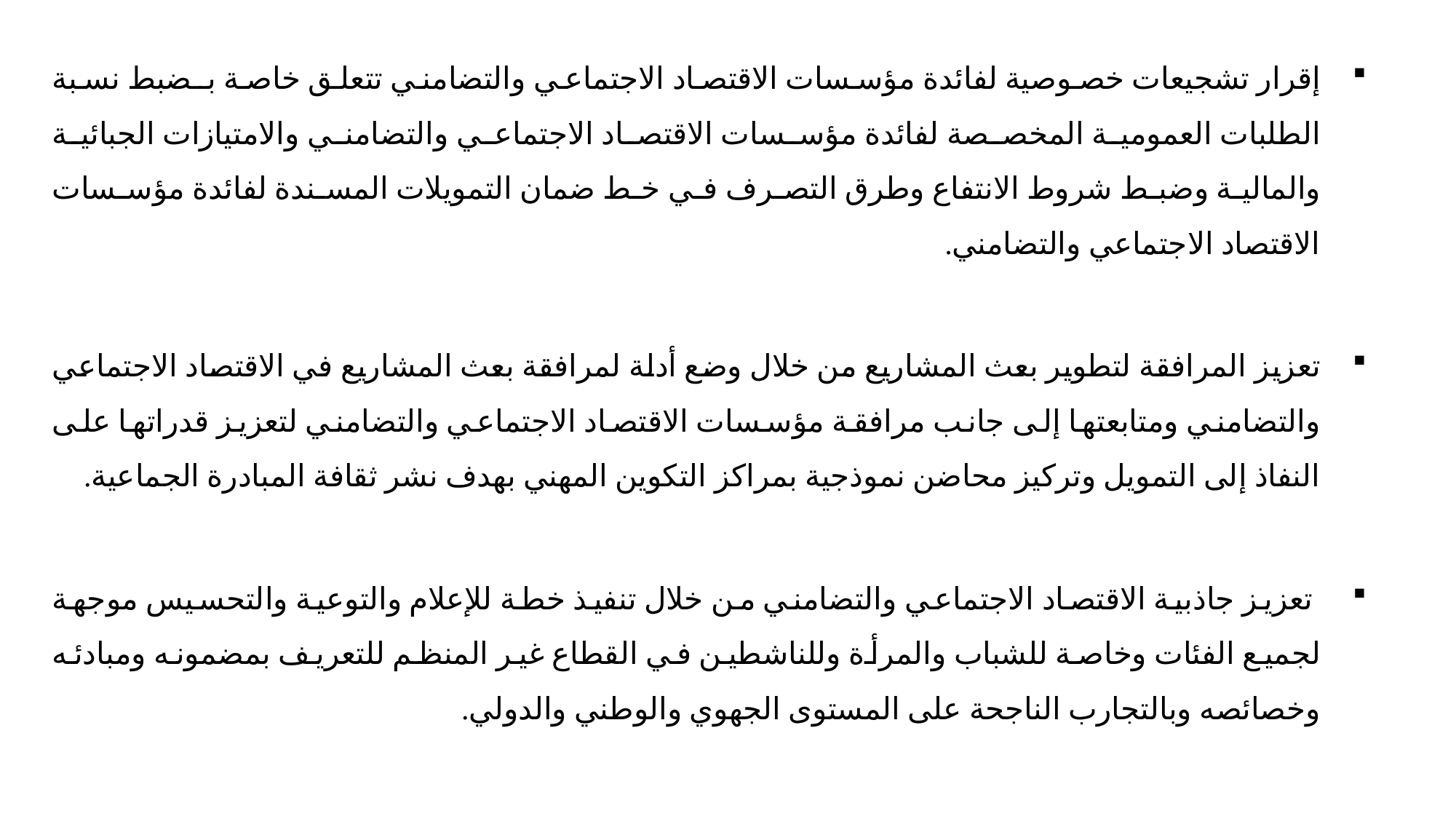

إقرار تشجيعات خصوصية لفائدة مؤسسات الاقتصاد الاجتماعي والتضامني تتعلق خاصة بـضبط نسبة الطلبات العمومية المخصصة لفائدة مؤسسات الاقتصاد الاجتماعي والتضامني والامتيازات الجبائية والمالية وضبط شروط الانتفاع وطرق التصرف في خط ضمان التمويلات المسندة لفائدة مؤسسات الاقتصاد الاجتماعي والتضامني.

تعزيز المرافقة لتطوير بعث المشاريع من خلال وضع أدلة لمرافقة بعث المشاريع في الاقتصاد الاجتماعي والتضامني ومتابعتها إلى جانب مرافقة مؤسسات الاقتصاد الاجتماعي والتضامني لتعزيز قدراتها على النفاذ إلى التمويل وتركيز محاضن نموذجية بمراكز التكوين المهني بهدف نشر ثقافة المبادرة الجماعية.

 تعزيز جاذبية الاقتصاد الاجتماعي والتضامني من خلال تنفيذ خطة للإعلام والتوعية والتحسيس موجهة لجميع الفئات وخاصة للشباب والمرأة وللناشطين في القطاع غير المنظم للتعريف بمضمونه ومبادئه وخصائصه وبالتجارب الناجحة على المستوى الجهوي والوطني والدولي.